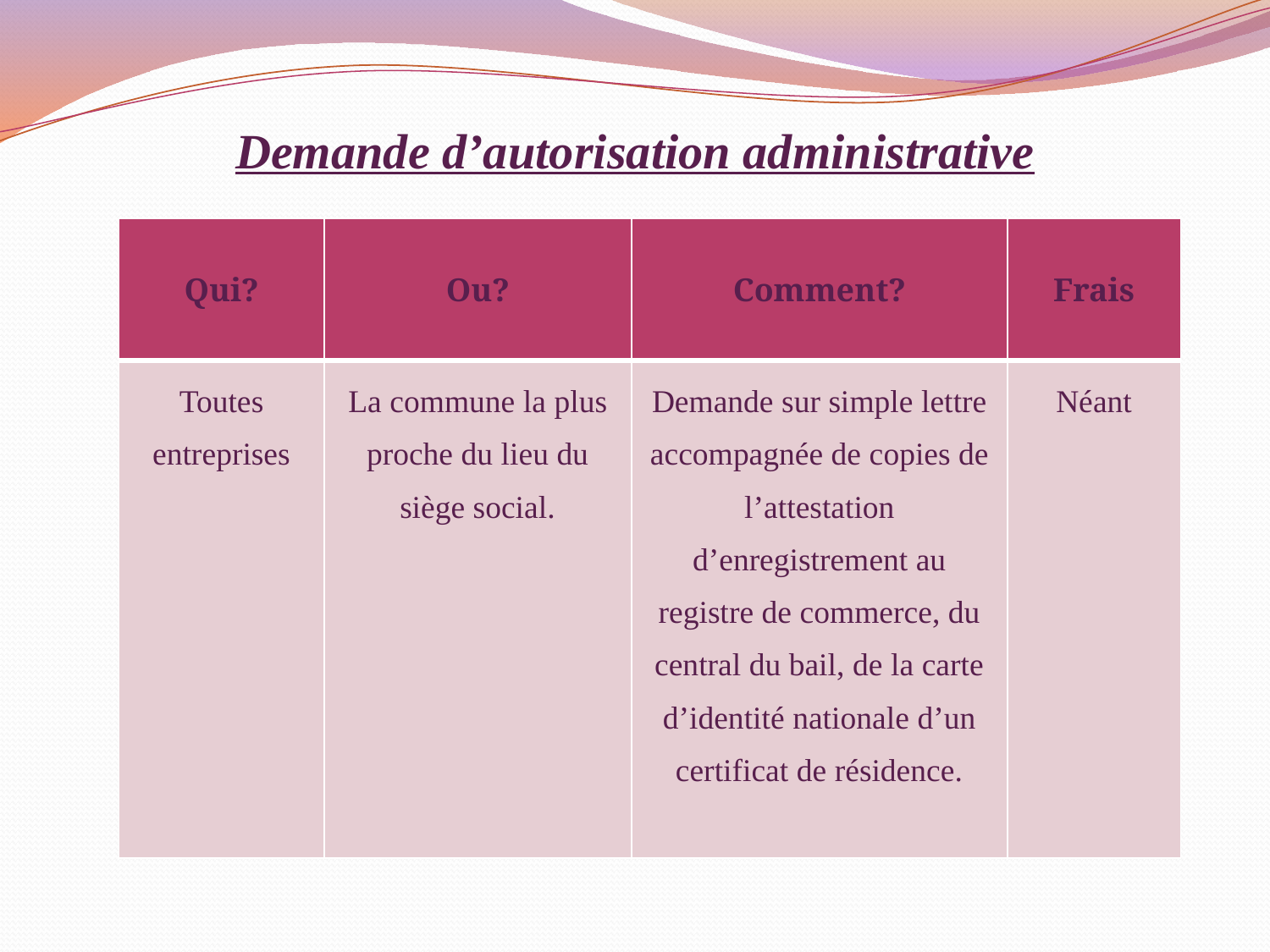

# Demande d’autorisation administrative
| Qui? | Ou? | Comment? | Frais |
| --- | --- | --- | --- |
| Toutes entreprises | La commune la plus proche du lieu du siège social. | Demande sur simple lettre accompagnée de copies de l’attestation d’enregistrement au registre de commerce, du central du bail, de la carte d’identité nationale d’un certificat de résidence. | Néant |